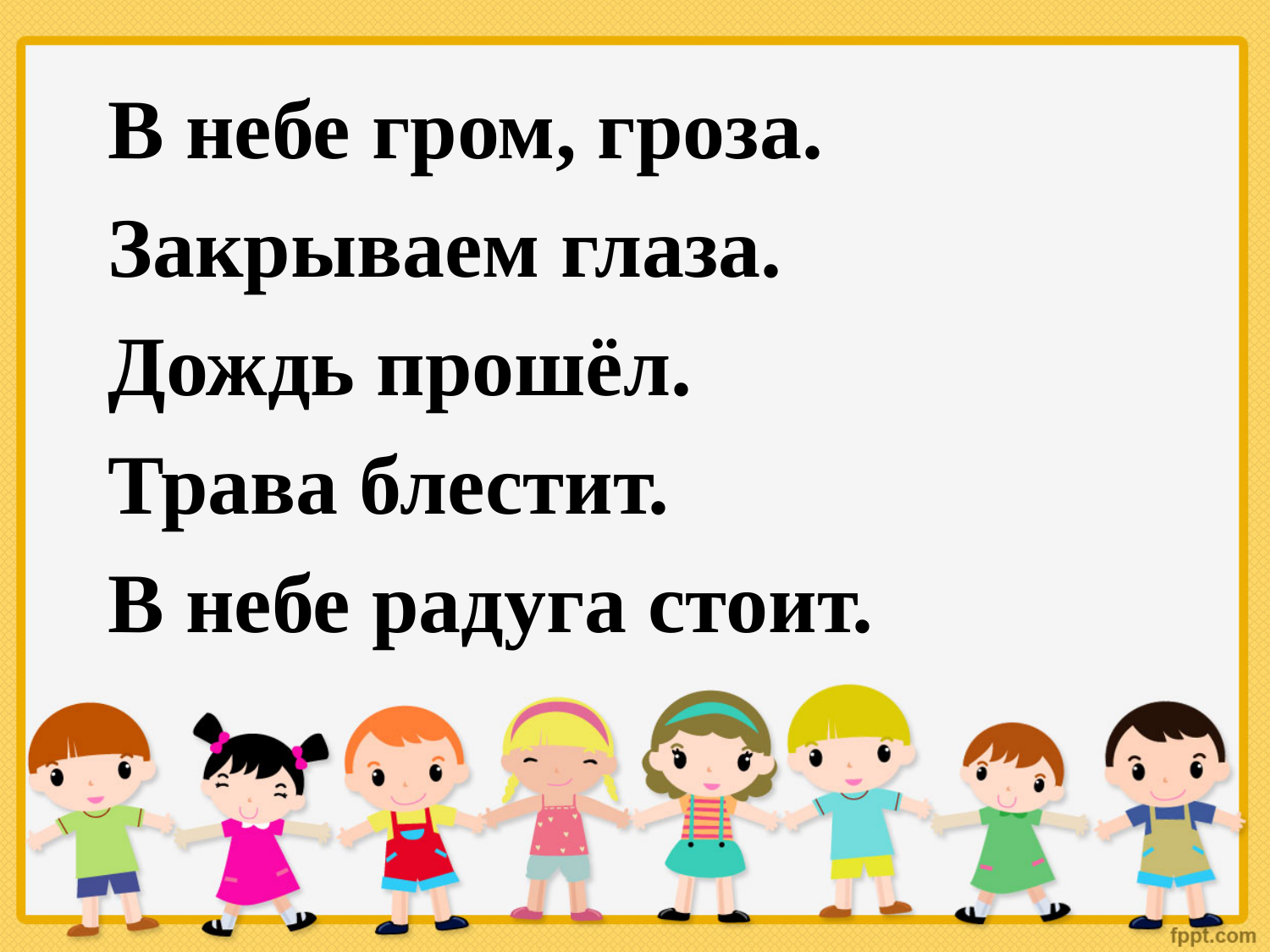

В небе гром, гроза.
Закрываем глаза.
Дождь прошёл.
Трава блестит.
В небе радуга стоит.